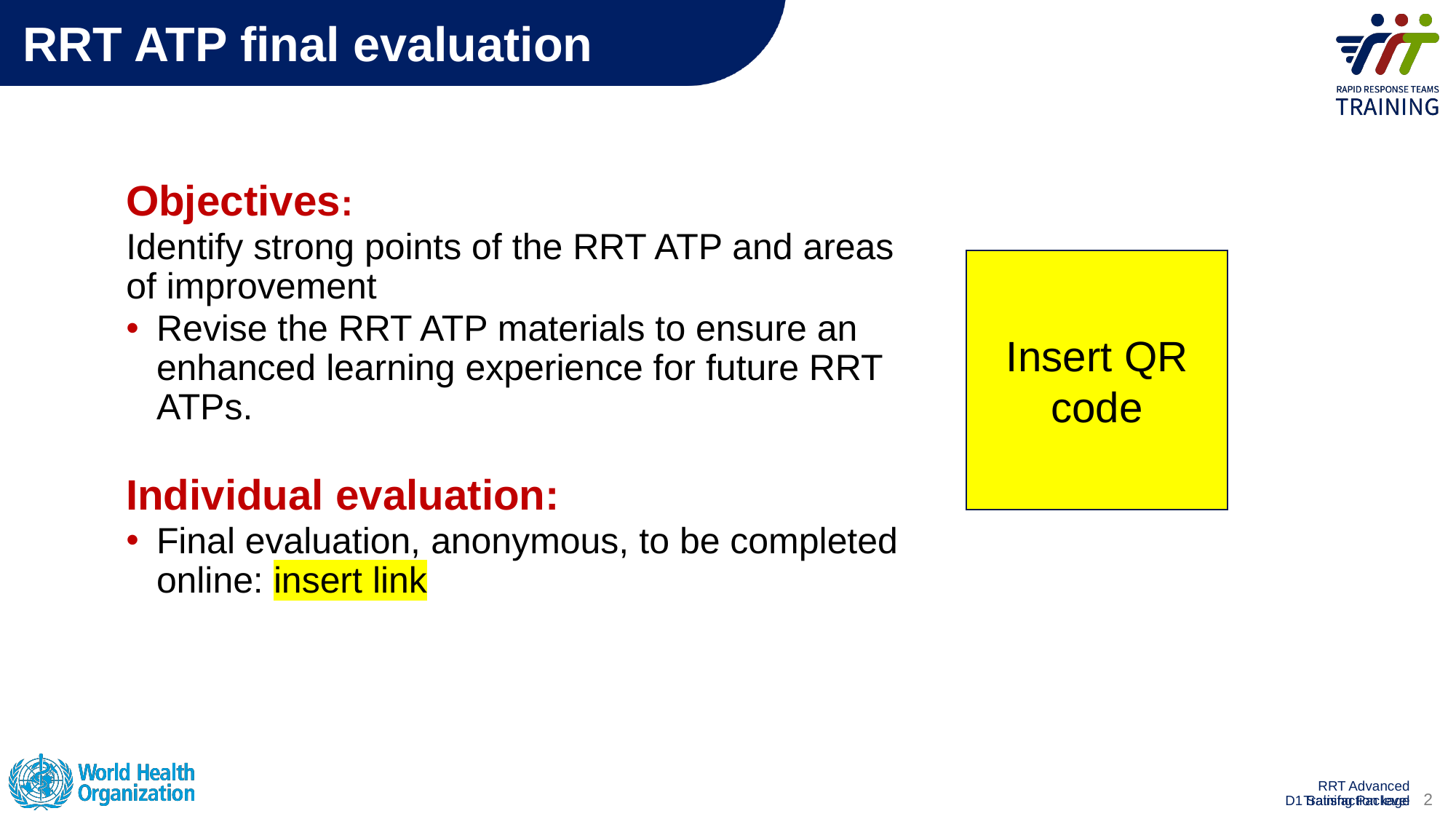

# RRT ATP final evaluation
Objectives:
Identify strong points of the RRT ATP and areas of improvement
Revise the RRT ATP materials to ensure an enhanced learning experience for future RRT ATPs.

Individual evaluation:
Final evaluation, anonymous, to be completed online: insert link

Insert QR code